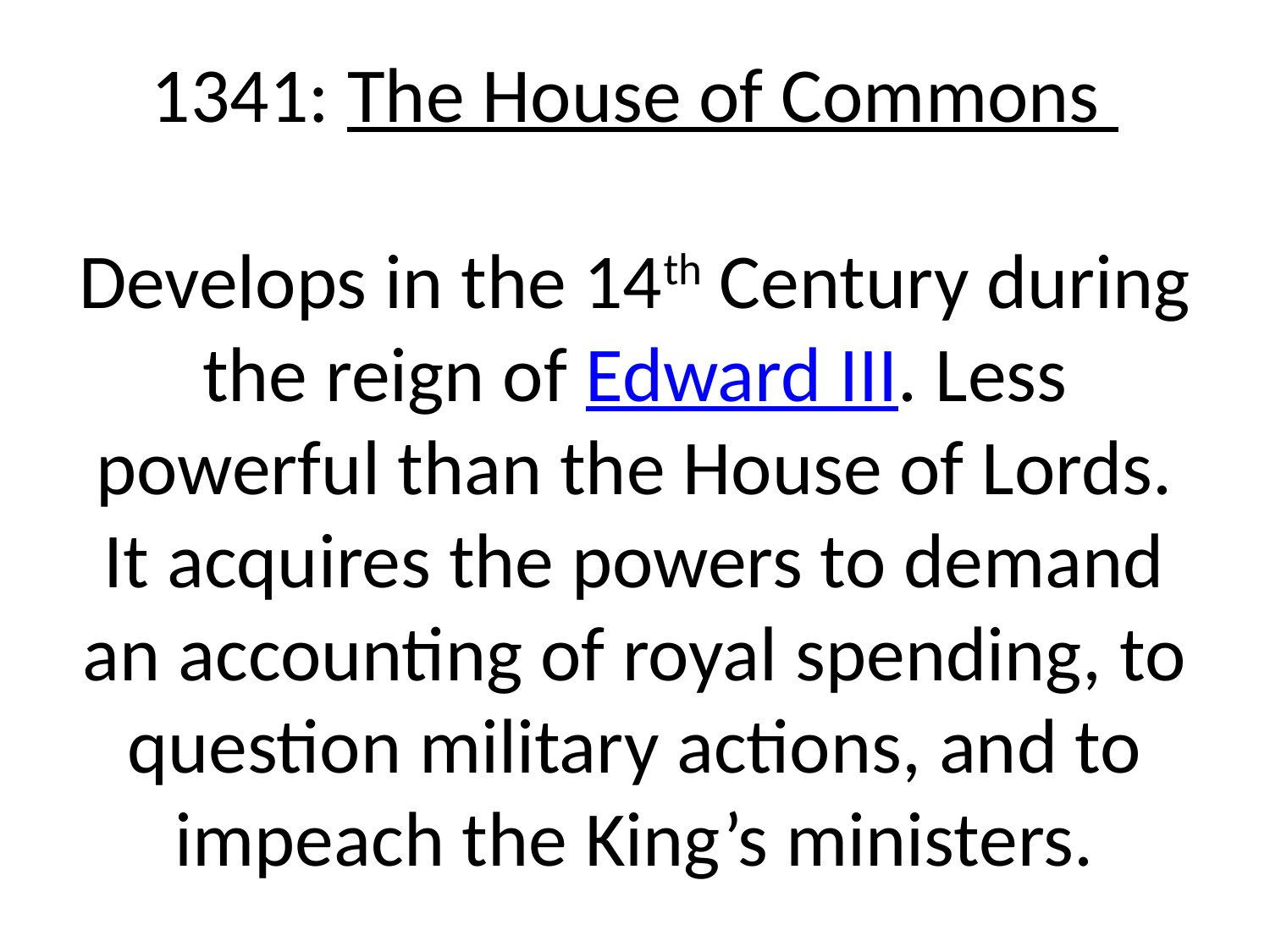

# 1341: The House of Commons Develops in the 14th Century during the reign of Edward III. Less powerful than the House of Lords. It acquires the powers to demand an accounting of royal spending, to question military actions, and to impeach the King’s ministers.